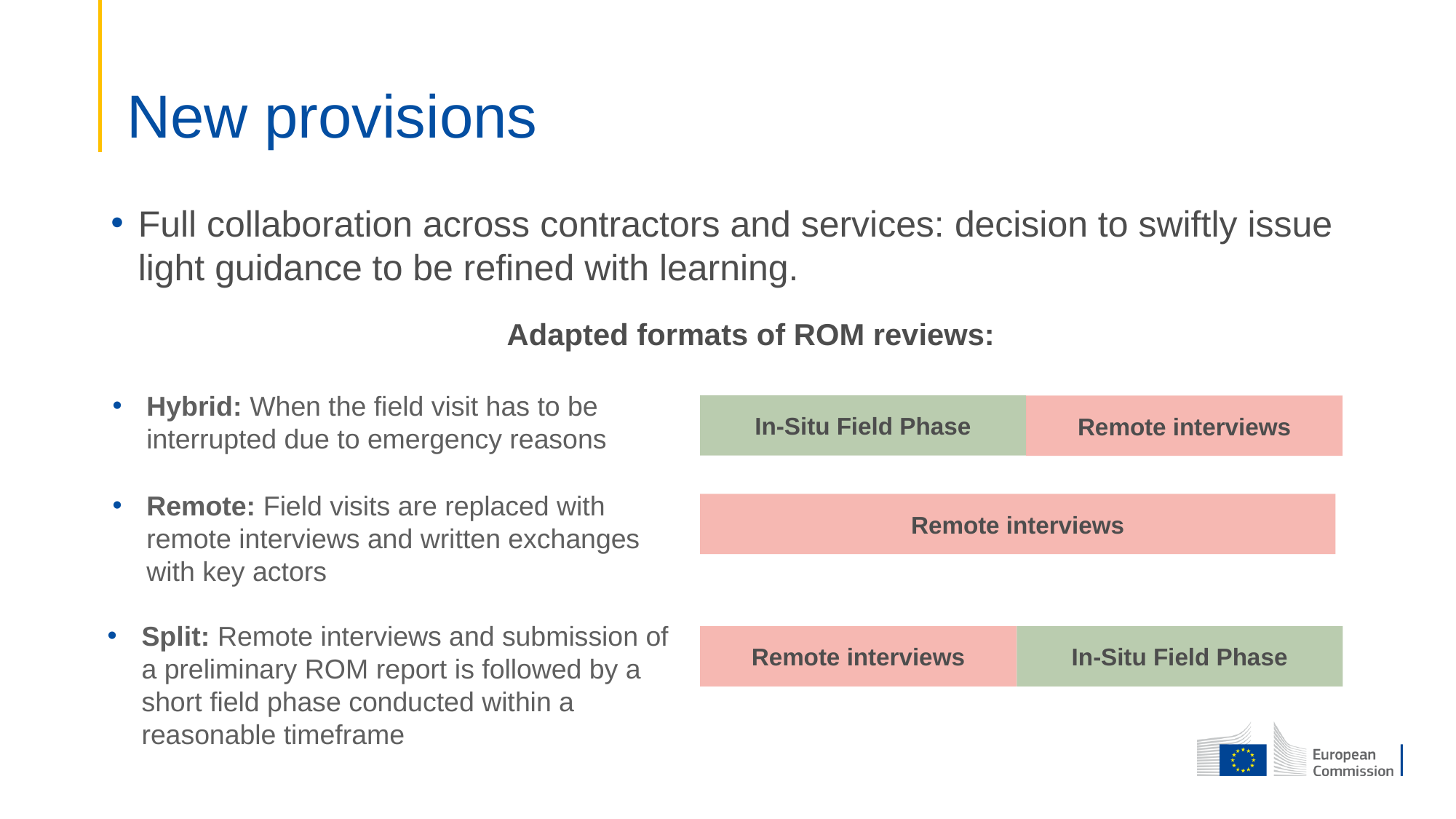

# New provisions
Full collaboration across contractors and services: decision to swiftly issue light guidance to be refined with learning.
Adapted formats of ROM reviews:
Hybrid: When the field visit has to be interrupted due to emergency reasons
In-Situ Field Phase
Remote interviews
Remote: Field visits are replaced with remote interviews and written exchanges with key actors
Remote interviews
Split: Remote interviews and submission of a preliminary ROM report is followed by a short field phase conducted within a reasonable timeframe
In-Situ Field Phase
Remote interviews